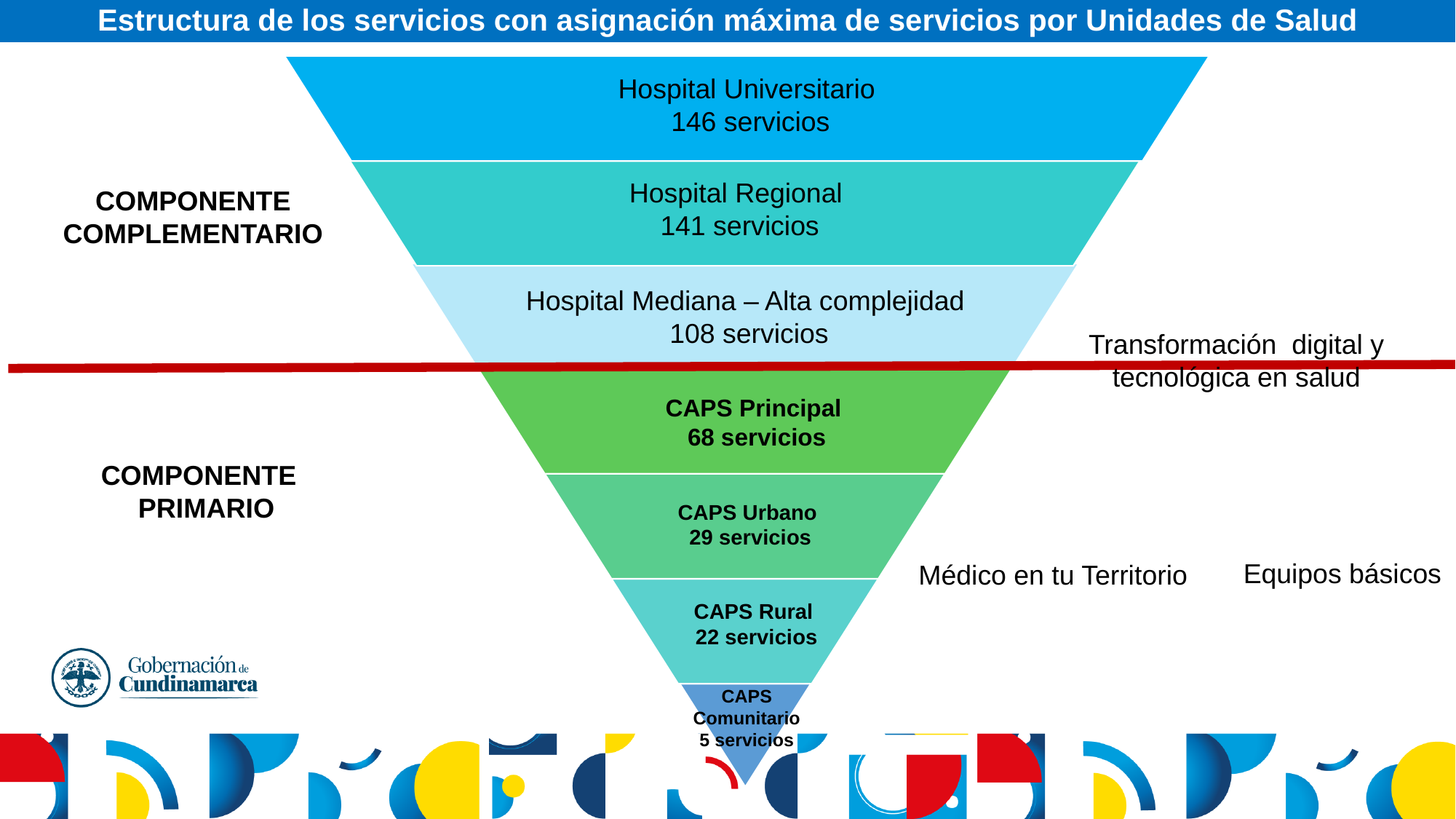

Estructura de los servicios con asignación máxima de servicios por Unidades de Salud

Hospital Universitario
 146 servicios

Hospital Regional
 141 servicios
COMPONENTE
COMPLEMENTARIO

Hospital Mediana – Alta complejidad
 108 servicios
Transformación  digital y tecnológica en salud

CAPS Principal
 68 servicios
COMPONENTE
PRIMARIO

CAPS Urbano
 29 servicios
Equipos básicos
Médico en tu Territorio

CAPS Rural
 22 servicios
CAPS Comunitario
5 servicios